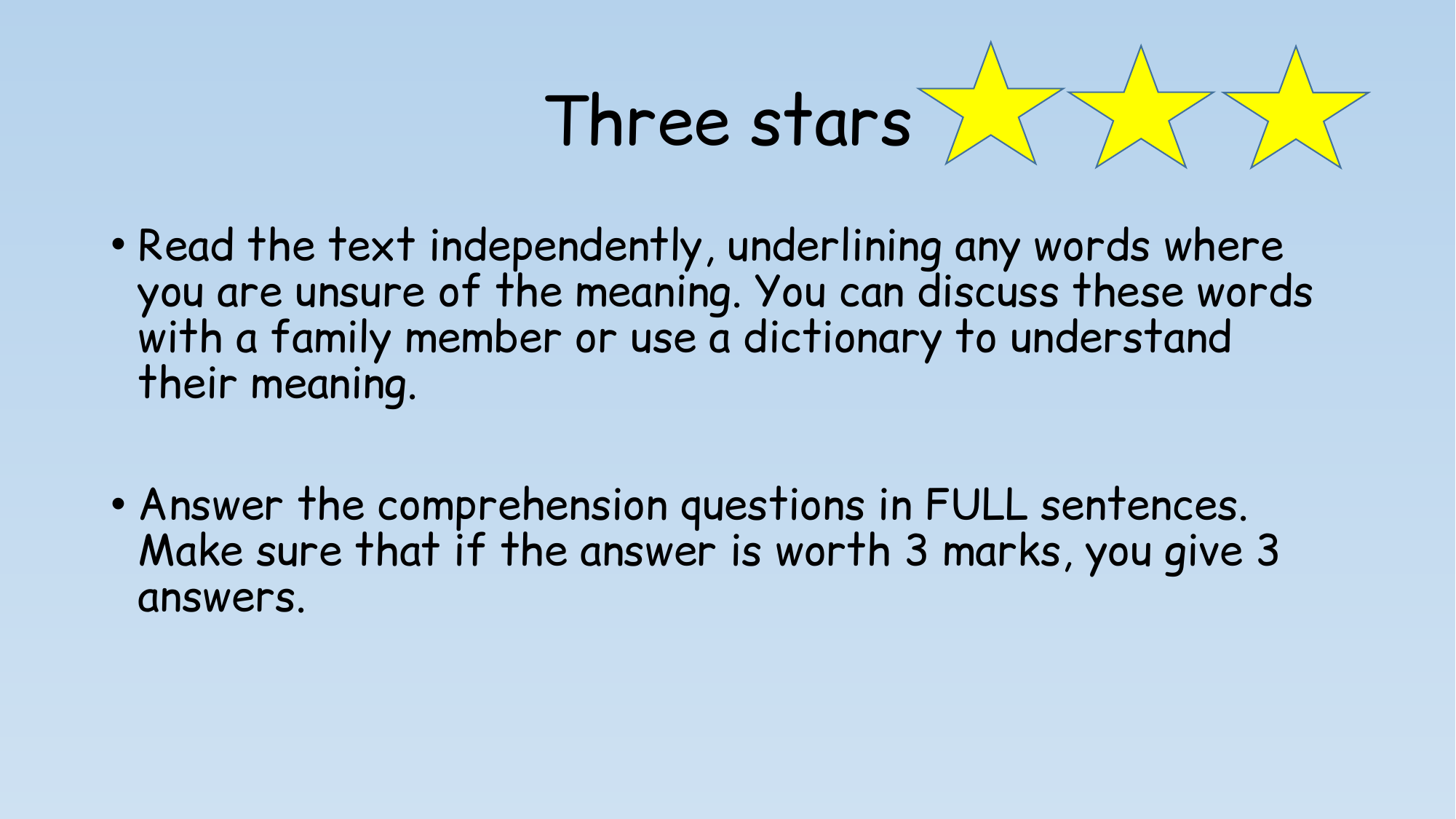

# Three stars

Read the text independently, underlining any words where you are unsure of the meaning. You can discuss these words with a family member or use a dictionary to understand their meaning.

Answer the comprehension questions in FULL sentences. Make sure that if the answer is worth 3 marks, you give 3 answers.